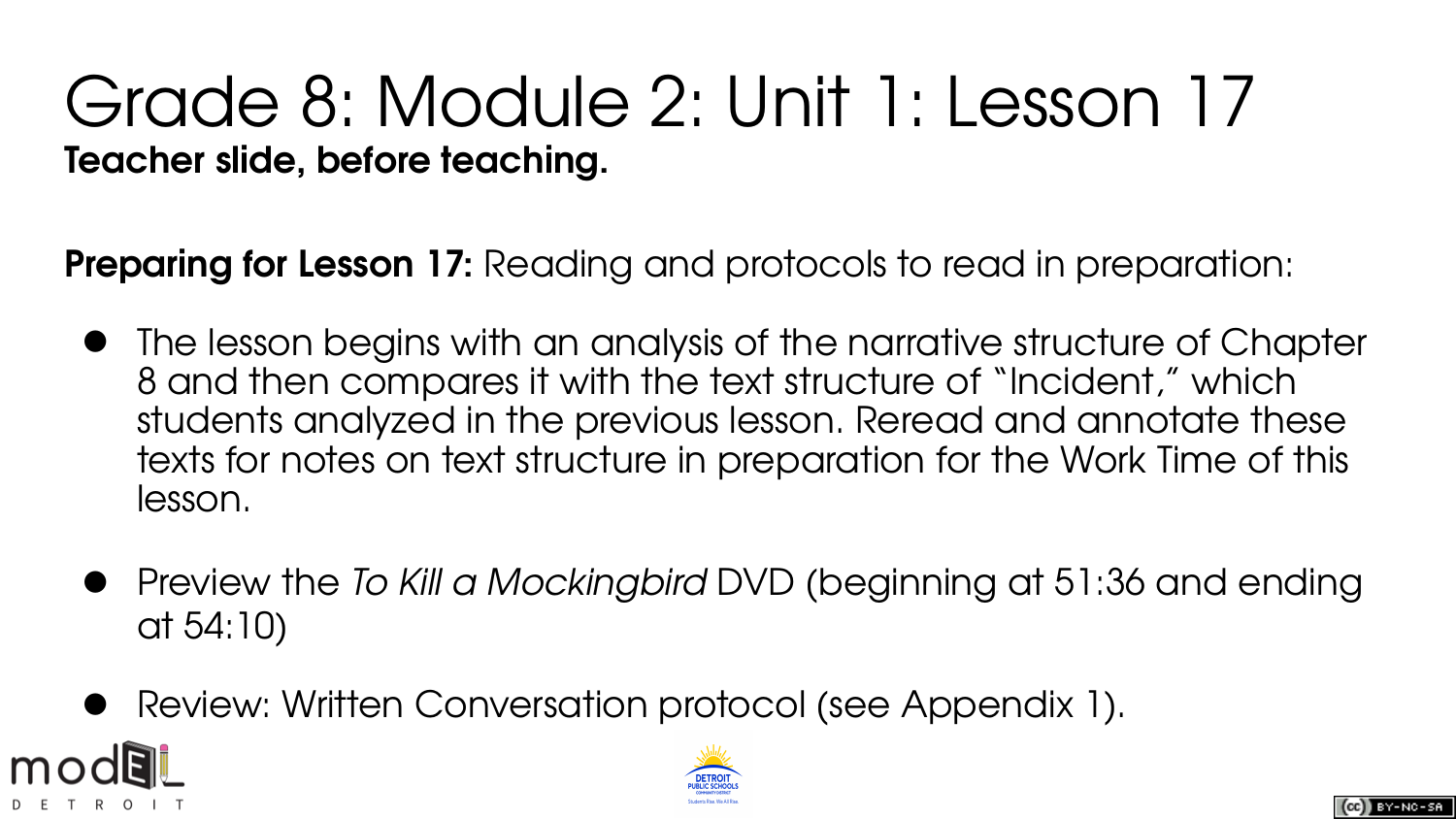

# Grade 8: Module 2: Unit 1: Lesson 17
Teacher slide, before teaching.
Preparing for Lesson 17: Reading and protocols to read in preparation:

The lesson begins with an analysis of the narrative structure of Chapter 8 and then compares it with the text structure of “Incident,” which students analyzed in the previous lesson. Reread and annotate these texts for notes on text structure in preparation for the Work Time of this lesson.

Preview the To Kill a Mockingbird DVD (beginning at 51:36 and ending at 54:10)

Review: Written Conversation protocol (see Appendix 1).